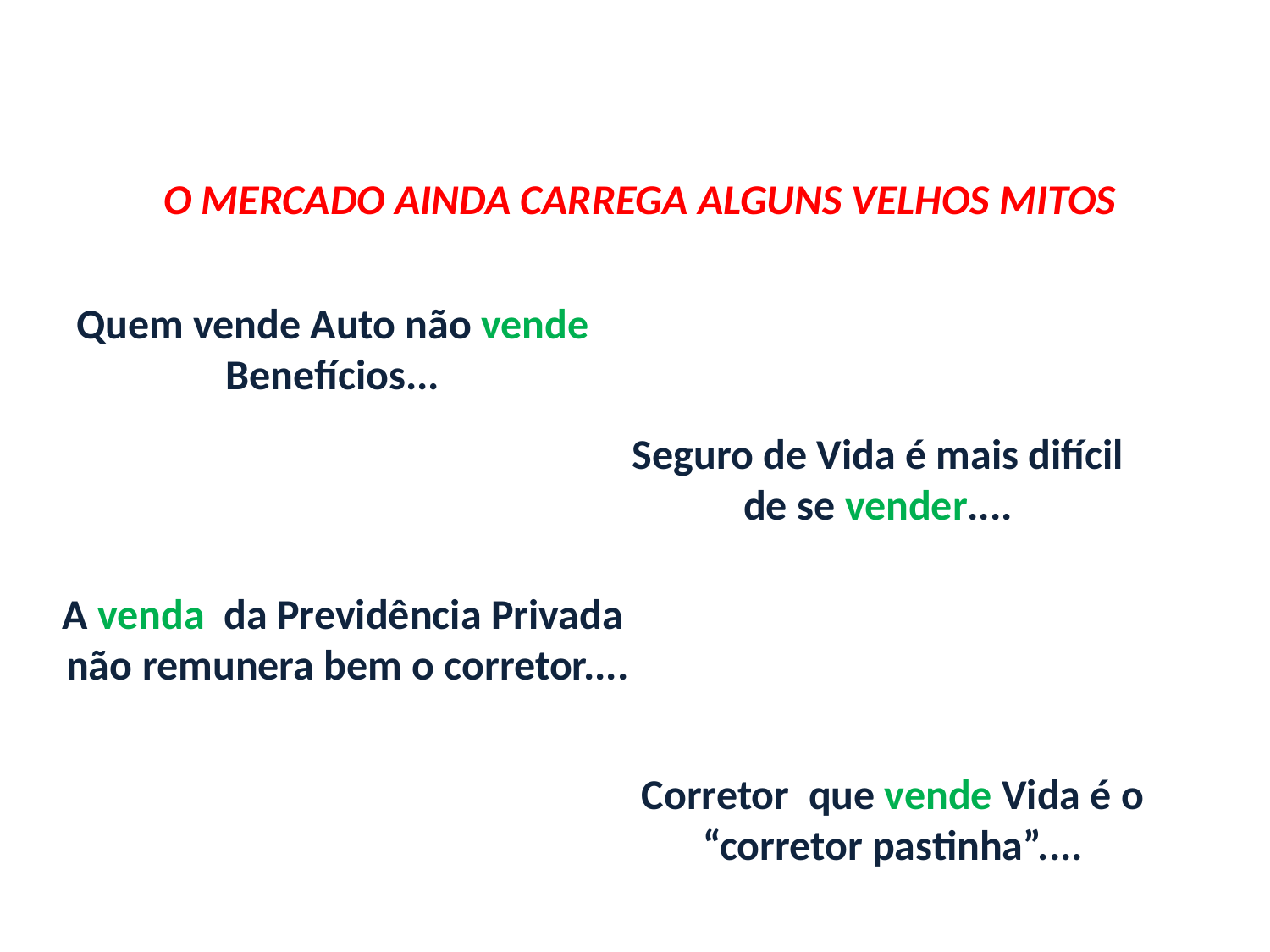

O MERCADO AINDA CARREGA ALGUNS VELHOS MITOS
Quem vende Auto não vende Benefícios...
Seguro de Vida é mais difícil de se vender....
A venda  da Previdência Privada  não remunera bem o corretor....
Corretor  que vende Vida é o “corretor pastinha”....